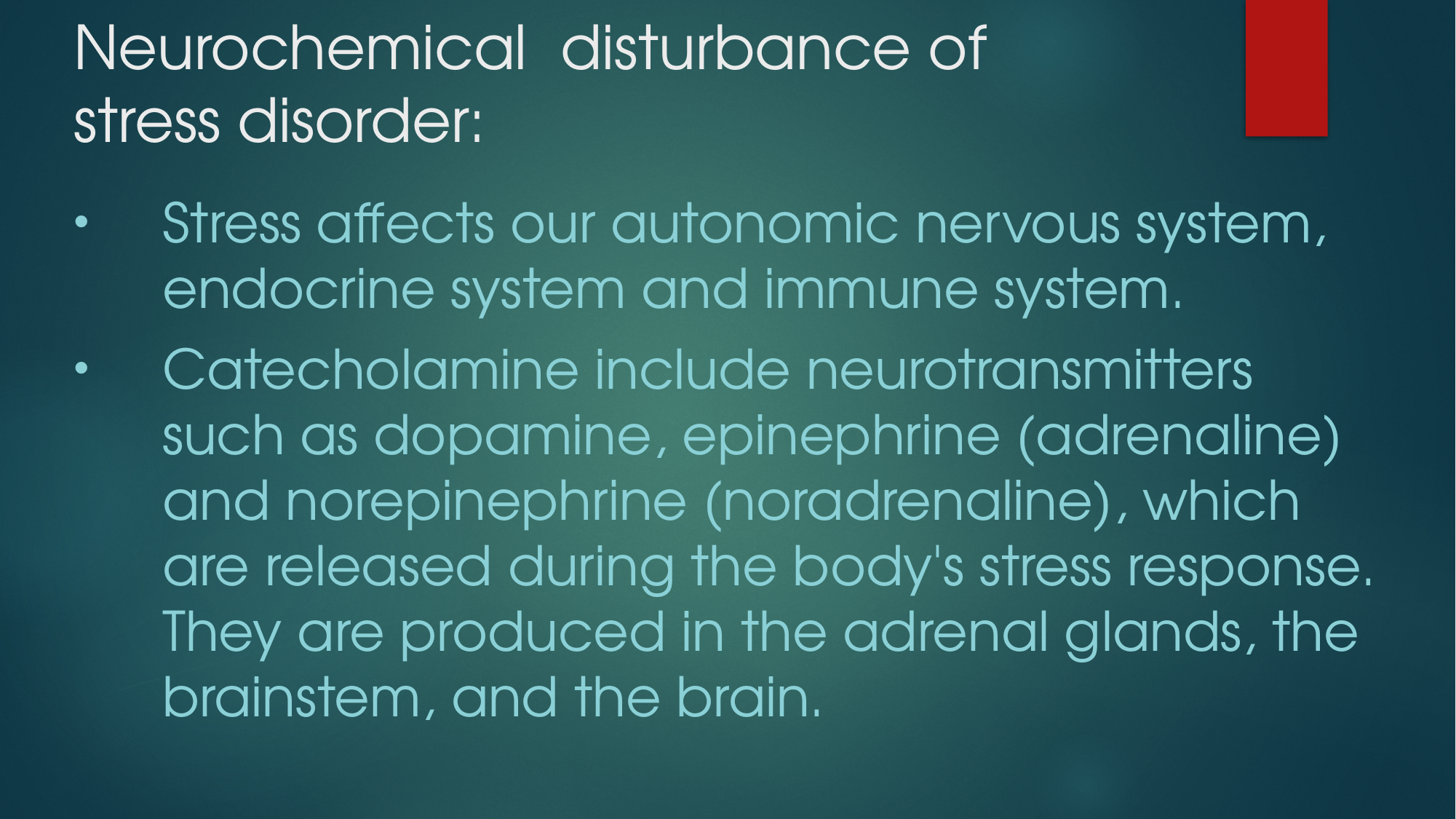

# Neurochemical  disturbance of stress disorder:
Stress affects our autonomic nervous system, endocrine system and immune system.
Catecholamine include neurotransmitters such as dopamine, epinephrine (adrenaline) and norepinephrine (noradrenaline), which are released during the body's stress response. They are produced in the adrenal glands, the brainstem, and the brain.